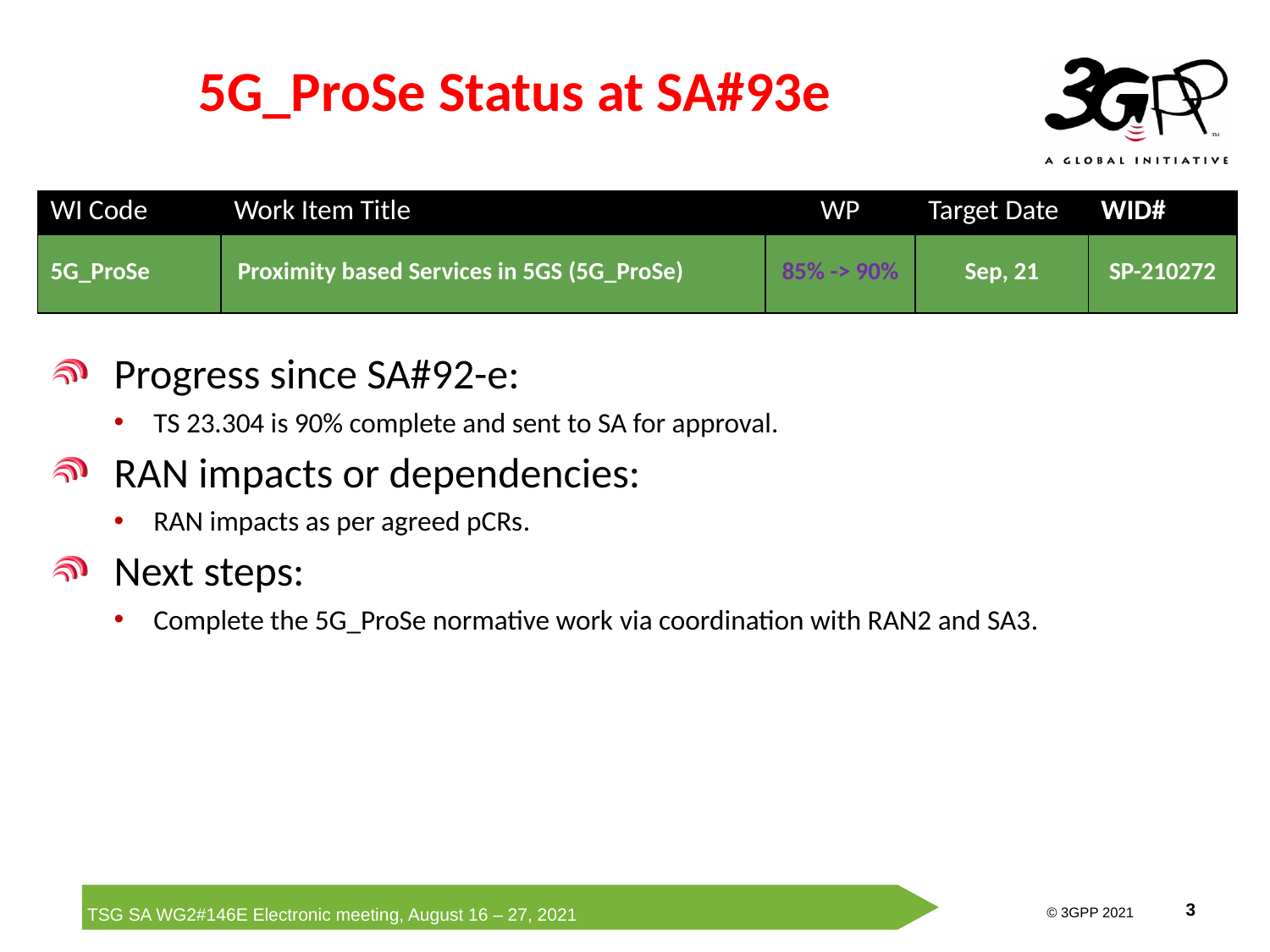

# 5G_ProSe Status at SA#93e
| WI Code | Work Item Title | WP | Target Date | WID# |
| --- | --- | --- | --- | --- |
| 5G\_ProSe | Proximity based Services in 5GS (5G\_ProSe) | 85% -> 90% | Sep, 21 | SP-210272 |
Progress since SA#92-e:
TS 23.304 is 90% complete and sent to SA for approval.
RAN impacts or dependencies:
RAN impacts as per agreed pCRs.
Next steps:
Complete the 5G_ProSe normative work via coordination with RAN2 and SA3.